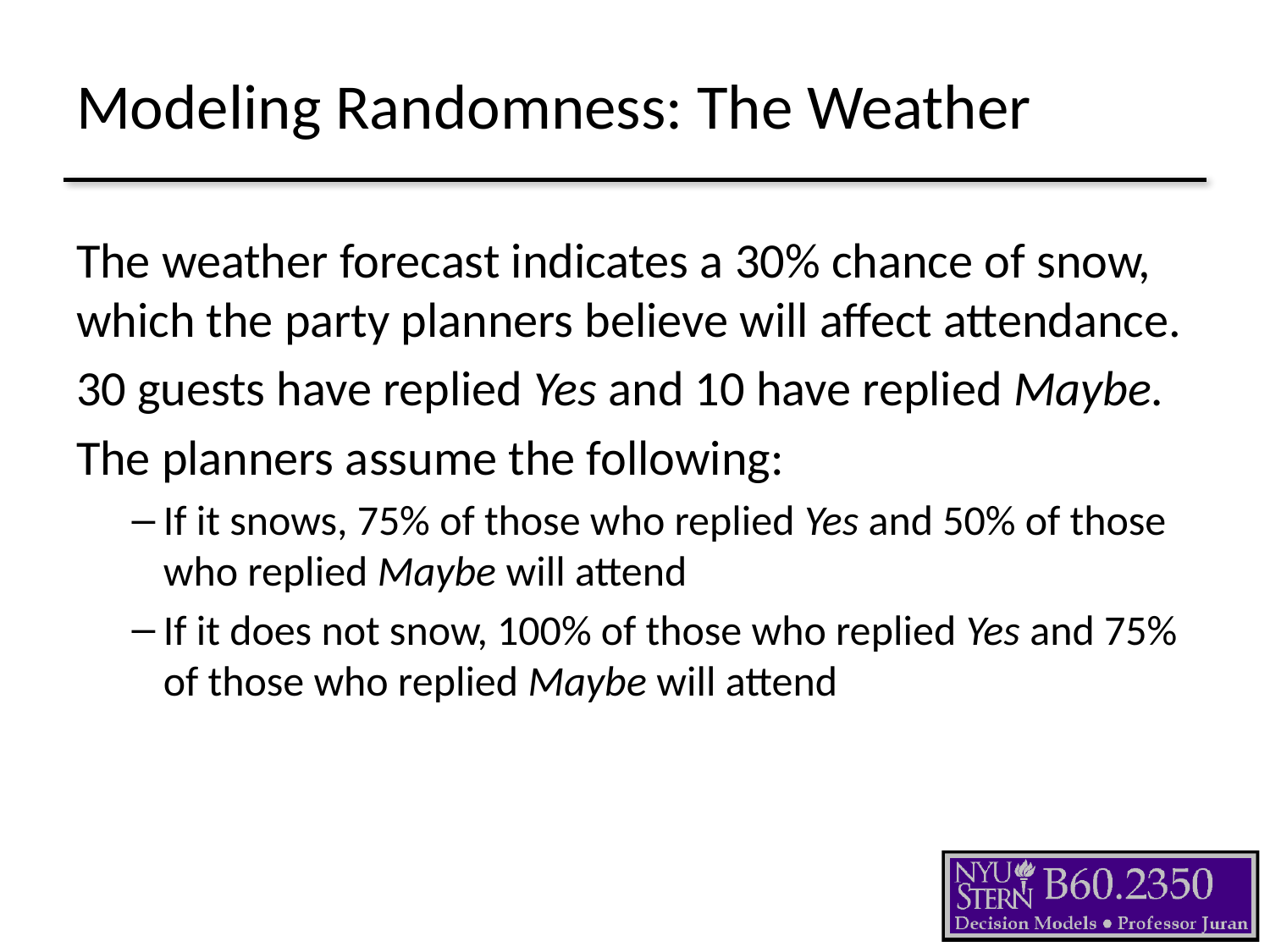

# Modeling Randomness: The Weather
The weather forecast indicates a 30% chance of snow, which the party planners believe will affect attendance.
30 guests have replied Yes and 10 have replied Maybe.
The planners assume the following:
If it snows, 75% of those who replied Yes and 50% of those who replied Maybe will attend
If it does not snow, 100% of those who replied Yes and 75% of those who replied Maybe will attend